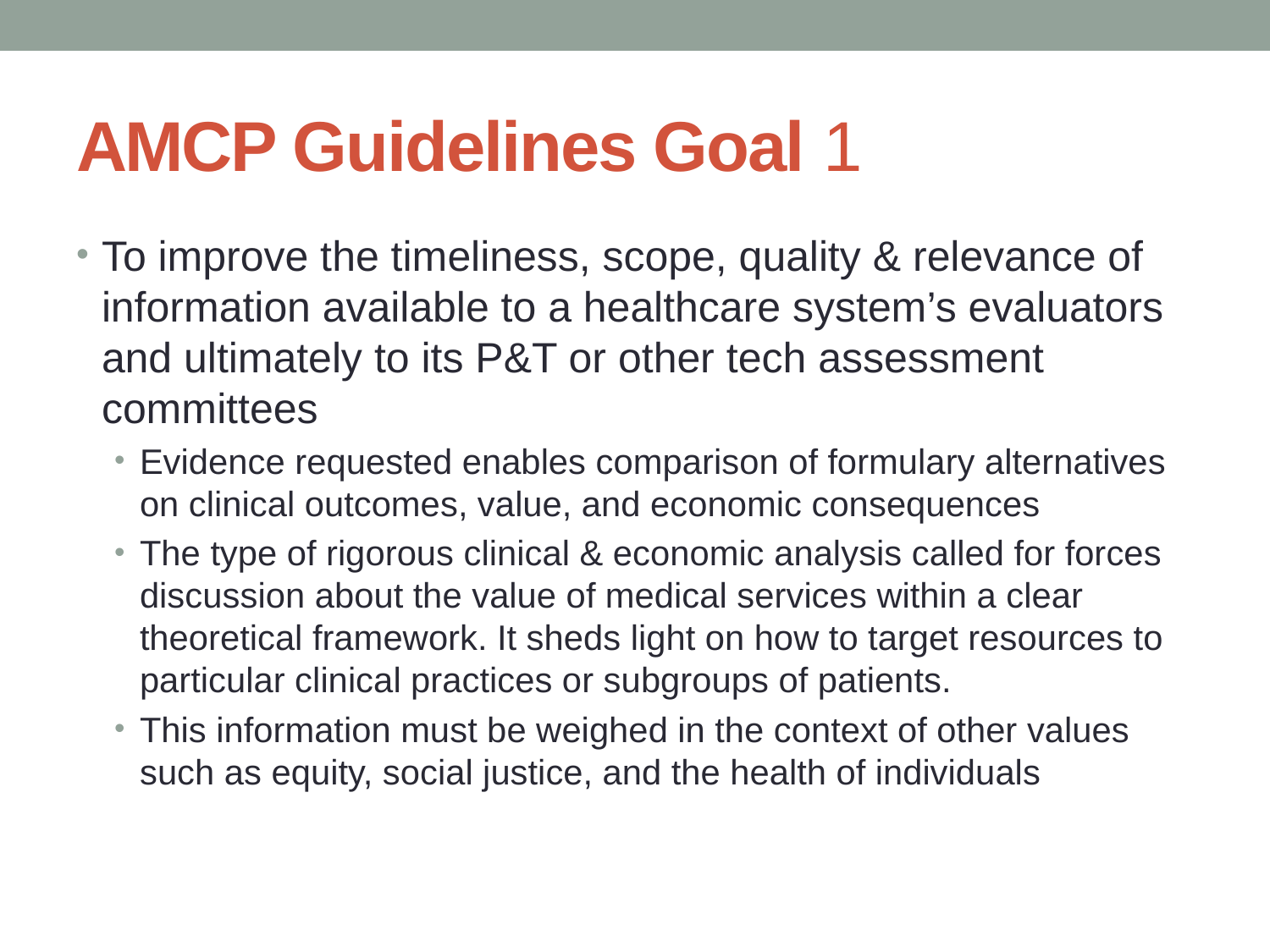

# AMCP Guidelines Goal 1
To improve the timeliness, scope, quality & relevance of information available to a healthcare system’s evaluators and ultimately to its P&T or other tech assessment committees
Evidence requested enables comparison of formulary alternatives on clinical outcomes, value, and economic consequences
The type of rigorous clinical & economic analysis called for forces discussion about the value of medical services within a clear theoretical framework. It sheds light on how to target resources to particular clinical practices or subgroups of patients.
This information must be weighed in the context of other values such as equity, social justice, and the health of individuals